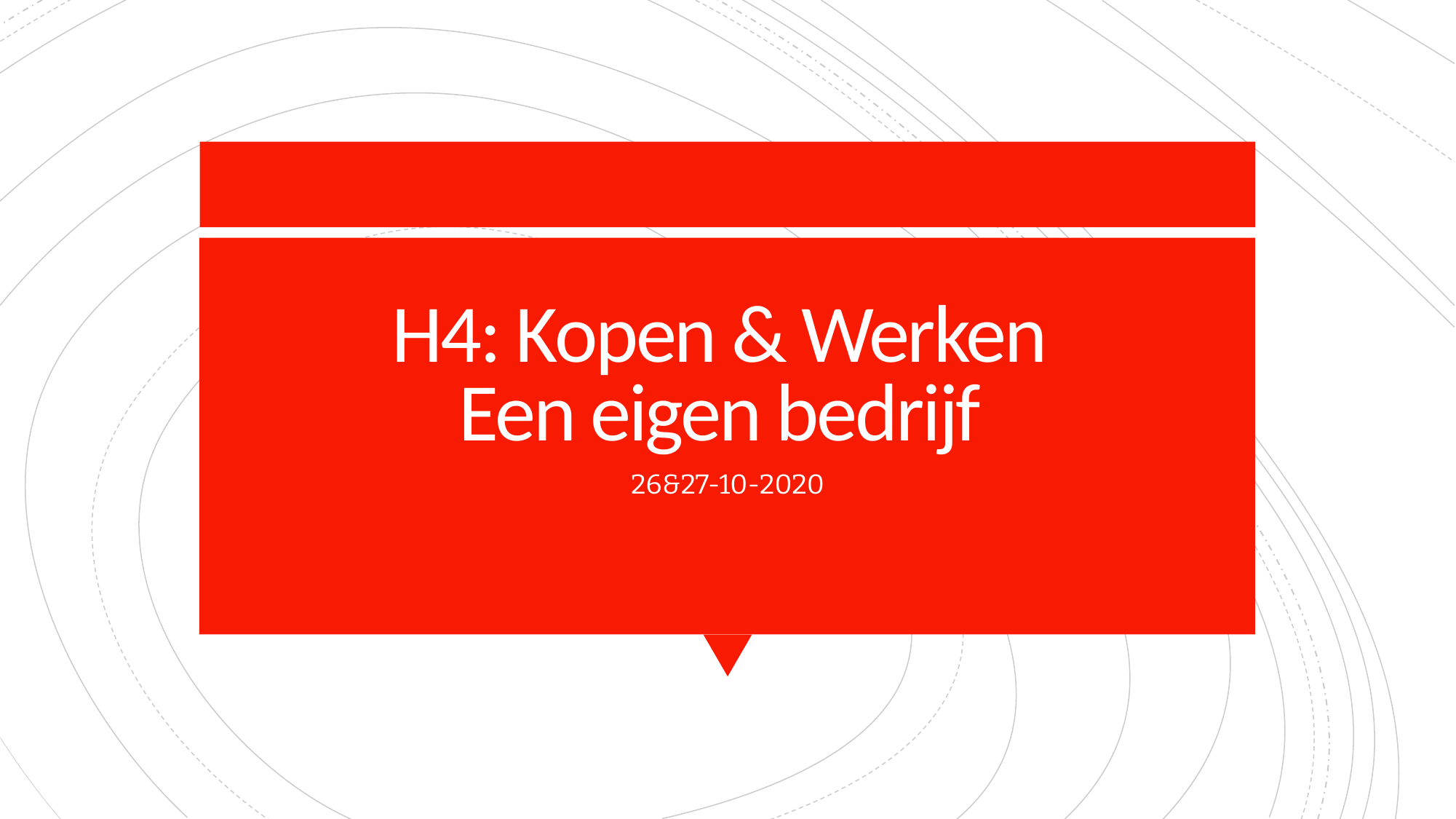

# H4: Kopen & Werken Een eigen bedrijf
26&27-10-2020